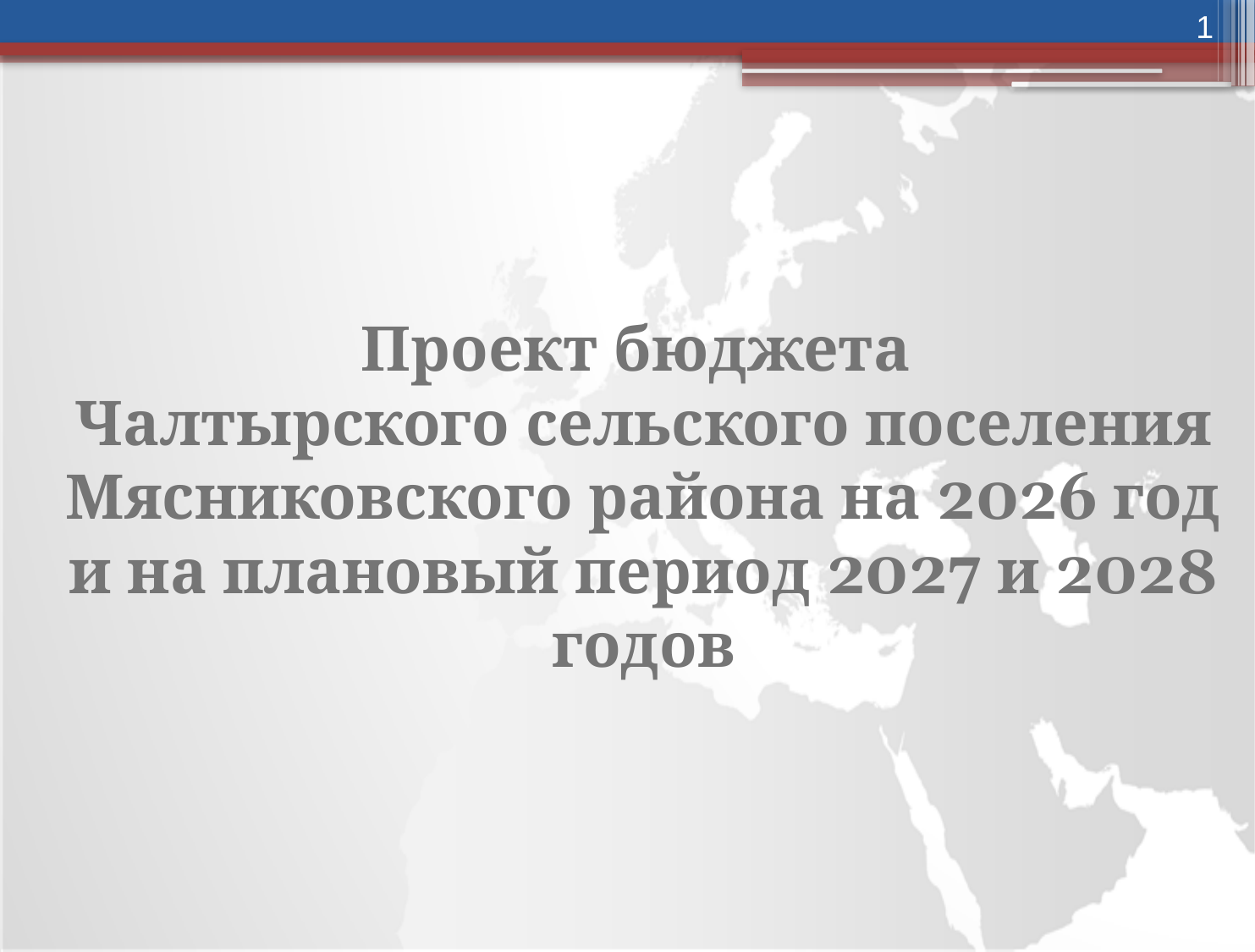

1
Проект бюджета
Чалтырского сельского поселения Мясниковского района на 2026 год и на плановый период 2027 и 2028 годов